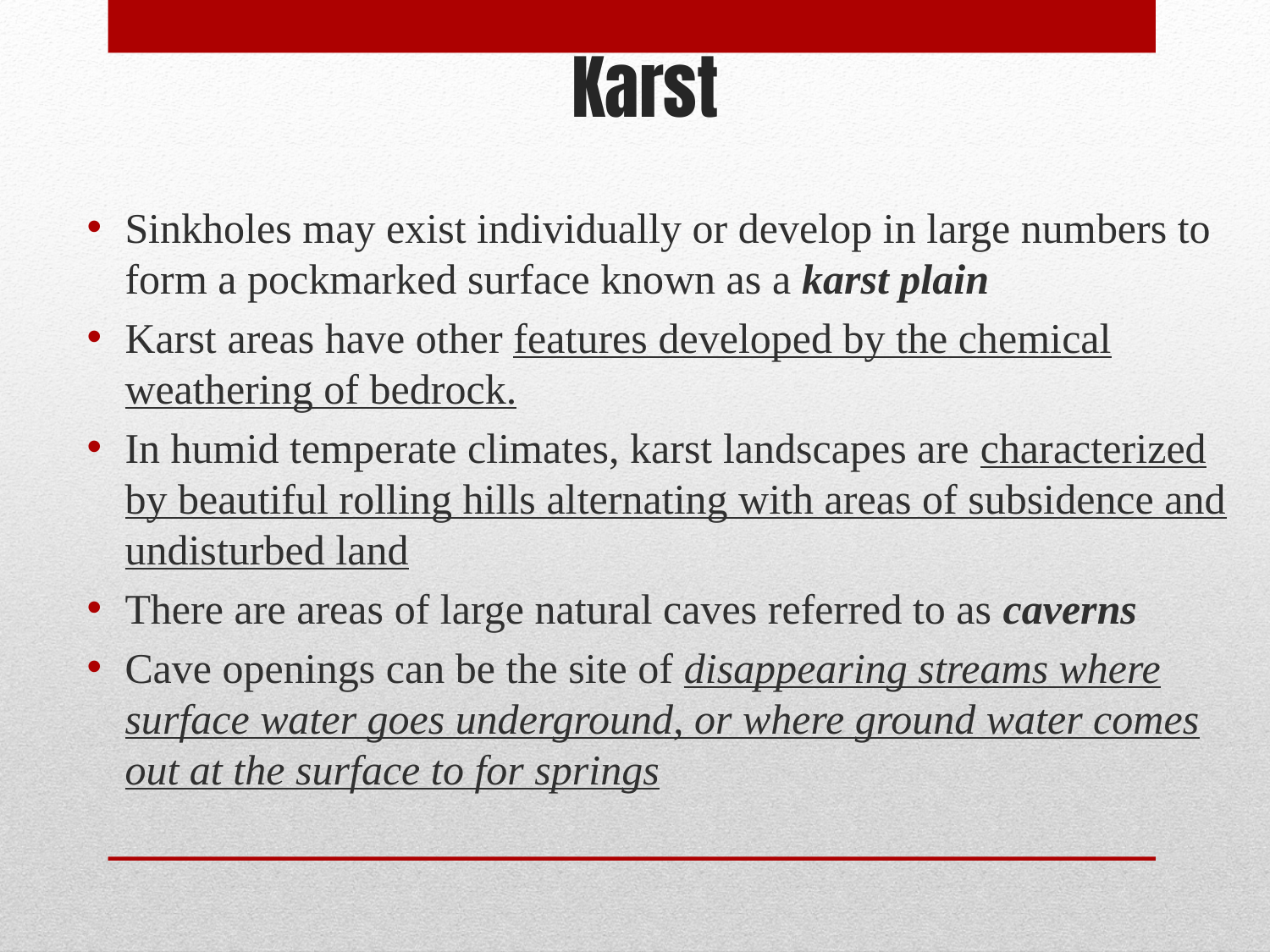

Karst
Sinkholes may exist individually or develop in large numbers to form a pockmarked surface known as a karst plain
Karst areas have other features developed by the chemical weathering of bedrock.
In humid temperate climates, karst landscapes are characterized by beautiful rolling hills alternating with areas of subsidence and undisturbed land
There are areas of large natural caves referred to as caverns
Cave openings can be the site of disappearing streams where surface water goes underground, or where ground water comes out at the surface to for springs